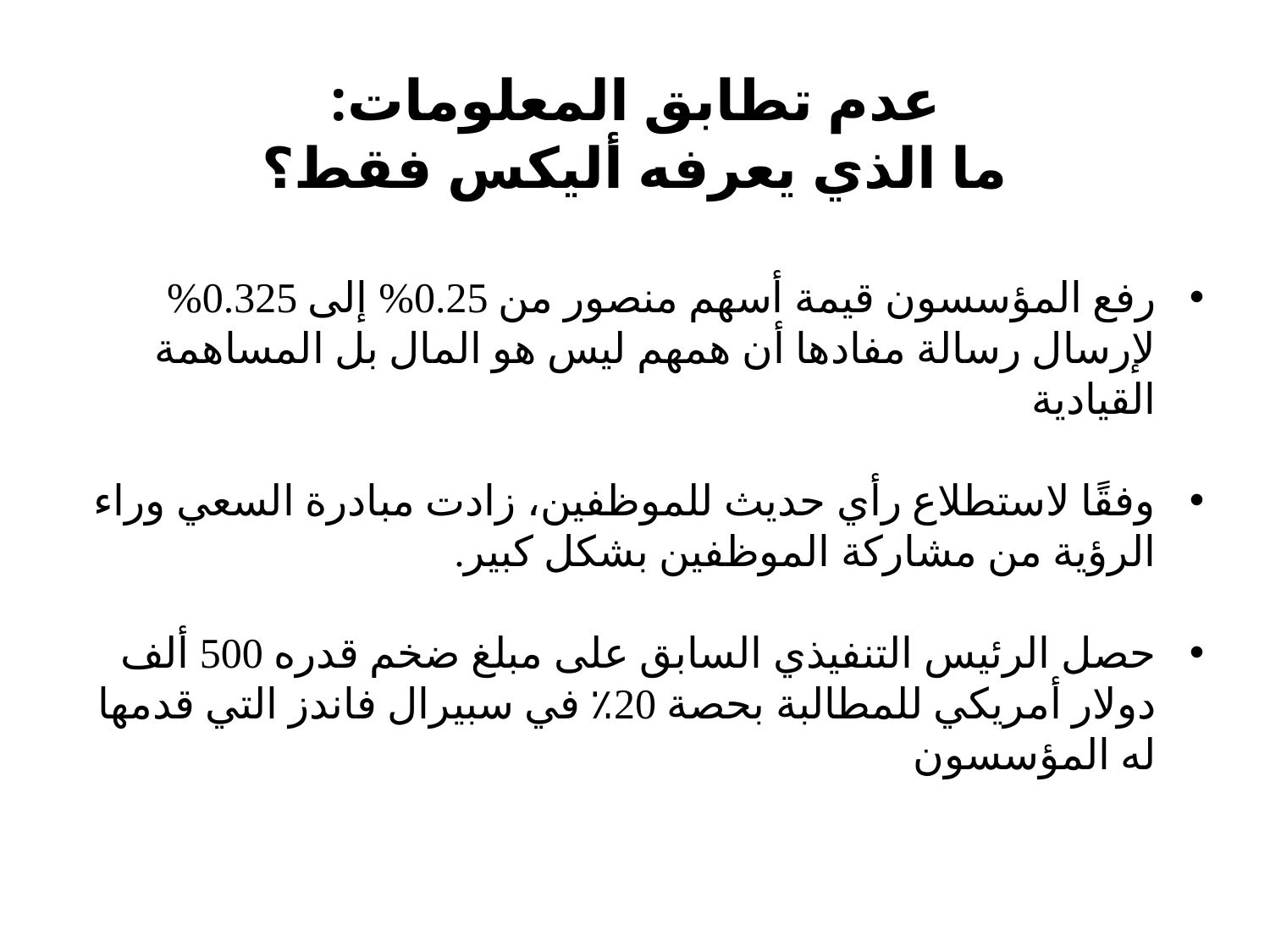

# عدم تطابق المعلومات: ما الذي يعرفه أليكس فقط؟
رفع المؤسسون قيمة أسهم منصور من 0.25% إلى 0.325% لإرسال رسالة مفادها أن همهم ليس هو المال بل المساهمة القيادية

وفقًا لاستطلاع رأي حديث للموظفين، زادت مبادرة السعي وراء الرؤية من مشاركة الموظفين بشكل كبير.

حصل الرئيس التنفيذي السابق على مبلغ ضخم قدره 500 ألف دولار أمريكي للمطالبة بحصة 20٪ في سبيرال فاندز التي قدمها له المؤسسون